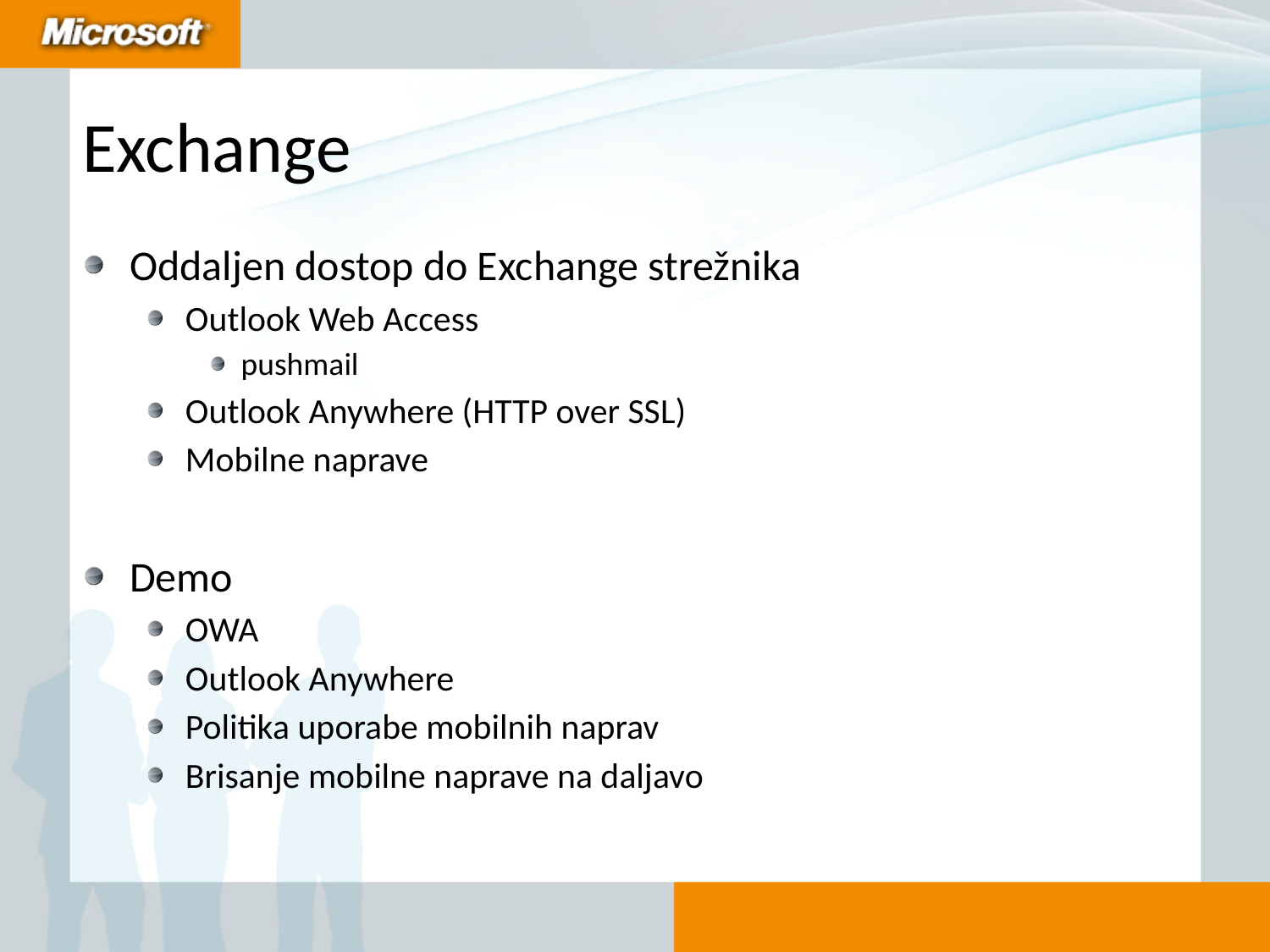

# Exchange
Oddaljen dostop do Exchange strežnika
Outlook Web Access
pushmail
Outlook Anywhere (HTTP over SSL)
Mobilne naprave

Demo
OWA
Outlook Anywhere
Politika uporabe mobilnih naprav
Brisanje mobilne naprave na daljavo